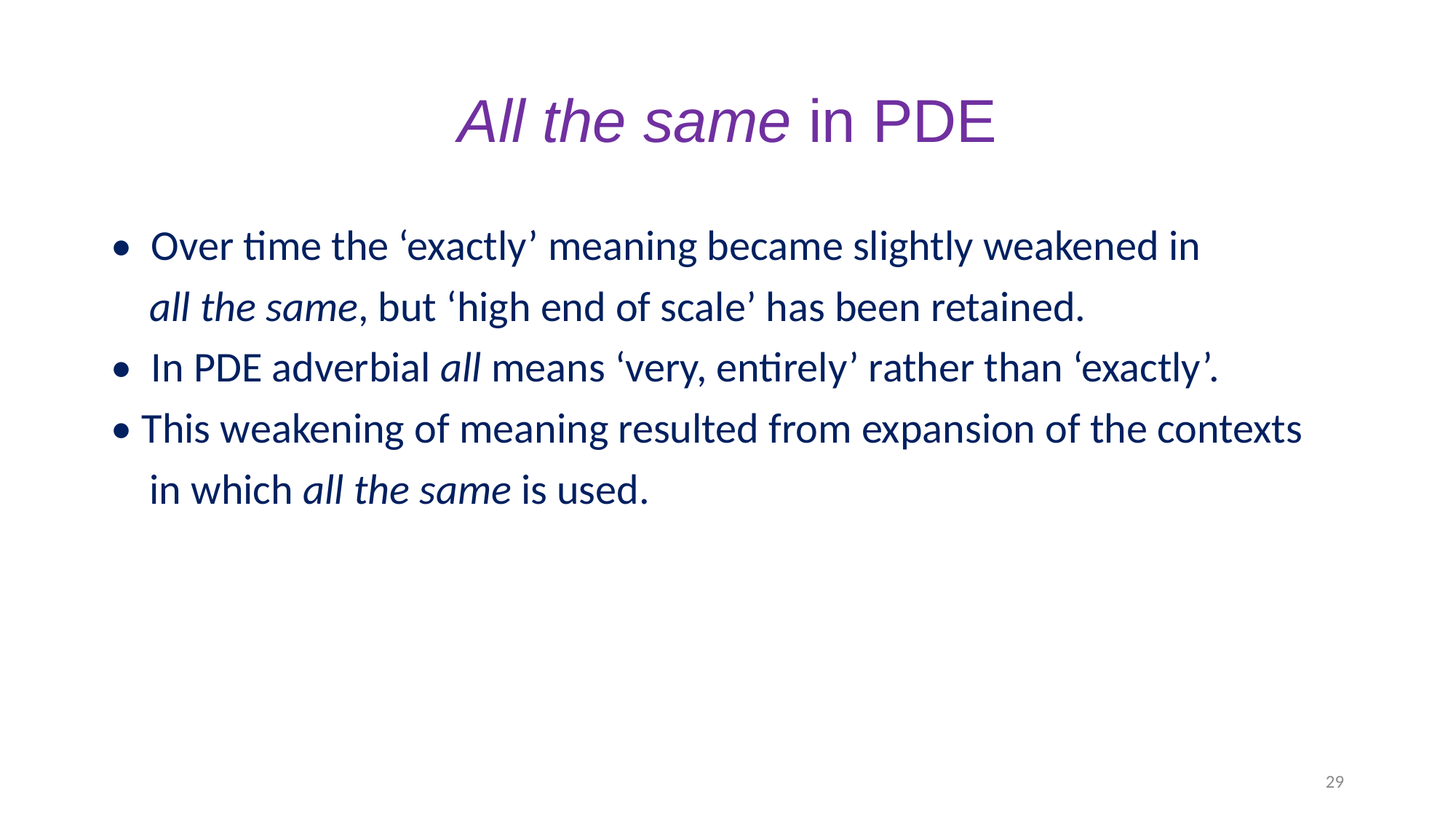

# All the same in PDE
•  Over time the ‘exactly’ meaning became slightly weakened in
    all the same, but ‘high end of scale’ has been retained.
•  In PDE adverbial all means ‘very, entirely’ rather than ‘exactly’.
• This weakening of meaning resulted from expansion of the contexts
    in which all the same is used.

29